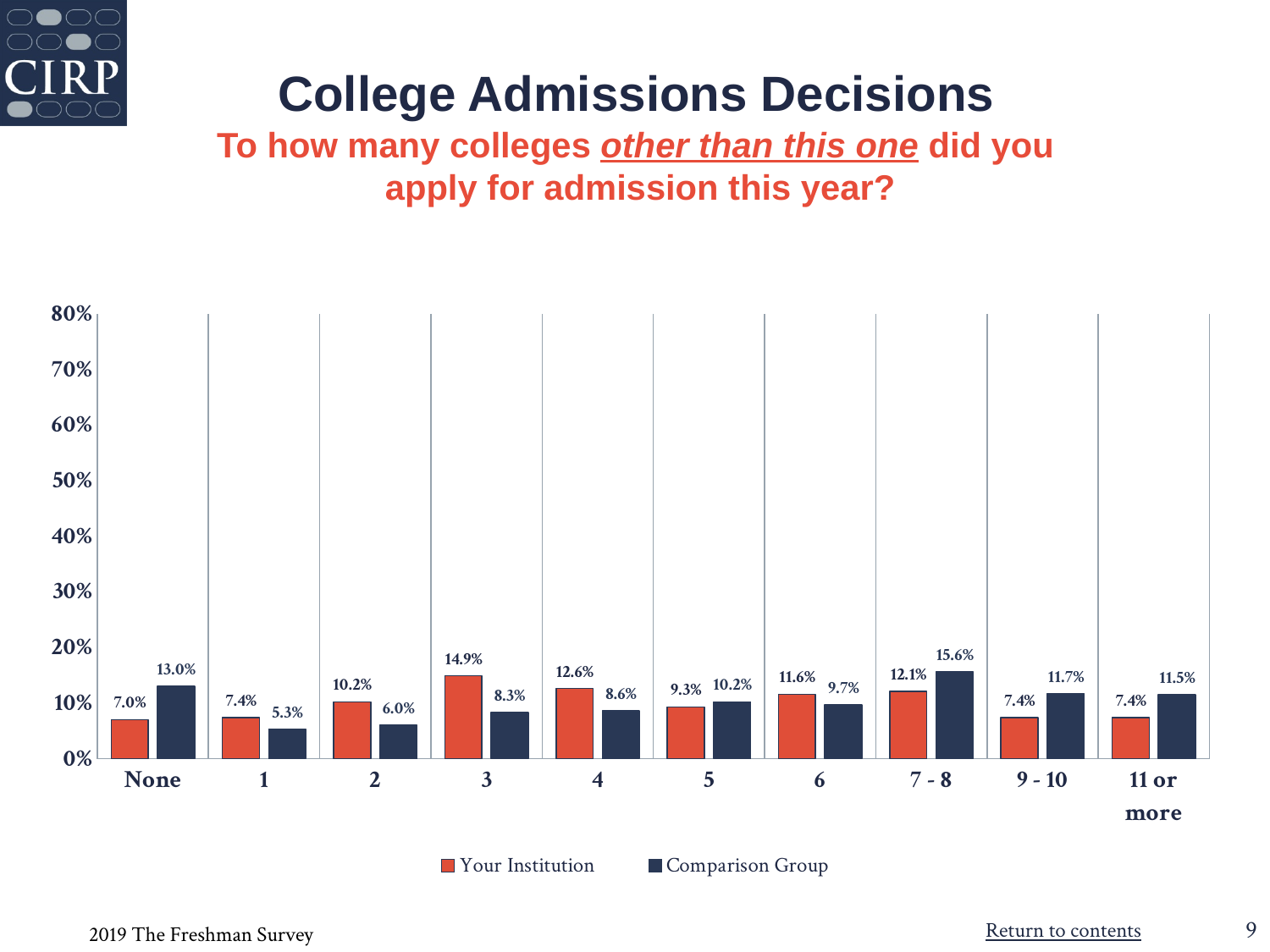

# College Admissions Decisions
To how many colleges other than this one did you
apply for admission this year?

### Chart: Sex

| Category |
|---|

### Chart

| Category | Your Institution | Comparison Group |
|---|---|---|
| None | 0.07 | 0.13 |
| 1 | 0.074 | 0.053 |
| 2 | 0.102 | 0.06 |
| 3 | 0.149 | 0.083 |
| 4 | 0.126 | 0.086 |
| 5 | 0.093 | 0.102 |
| 6 | 0.116 | 0.097 |
| 7 - 8 | 0.121 | 0.156 |
| 9 - 10 | 0.074 | 0.117 |
| 11 or more | 0.074 | 0.115 |
2019 The Freshman Survey
Return to contents
9